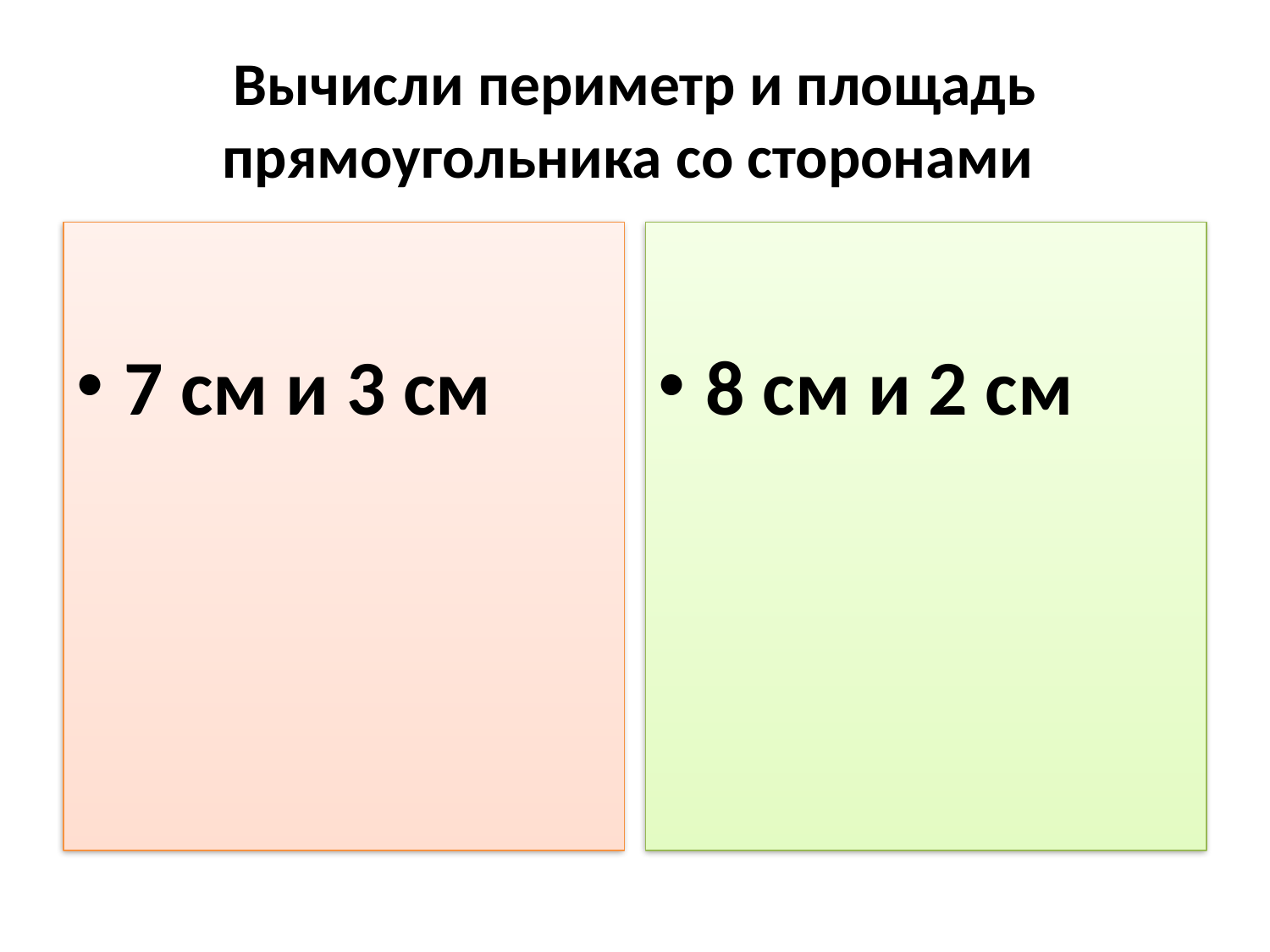

# Вычисли периметр и площадь прямоугольника со сторонами

7 см и 3 см

8 см и 2 см